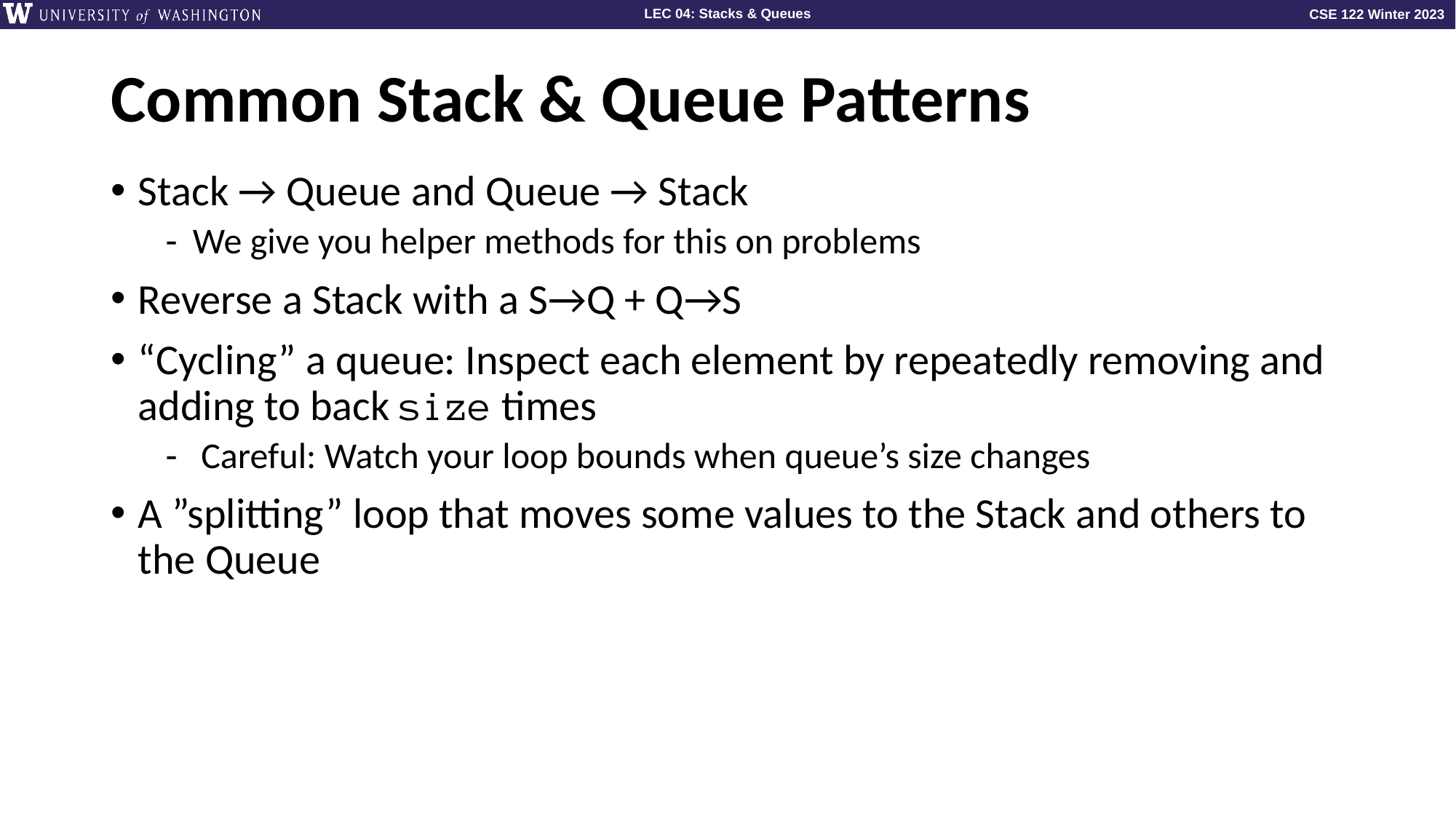

# Common Stack & Queue Patterns
Stack → Queue and Queue → Stack
We give you helper methods for this on problems
Reverse a Stack with a S→Q + Q→S
“Cycling” a queue: Inspect each element by repeatedly removing and adding to back size times
 Careful: Watch your loop bounds when queue’s size changes
A ”splitting” loop that moves some values to the Stack and others to the Queue